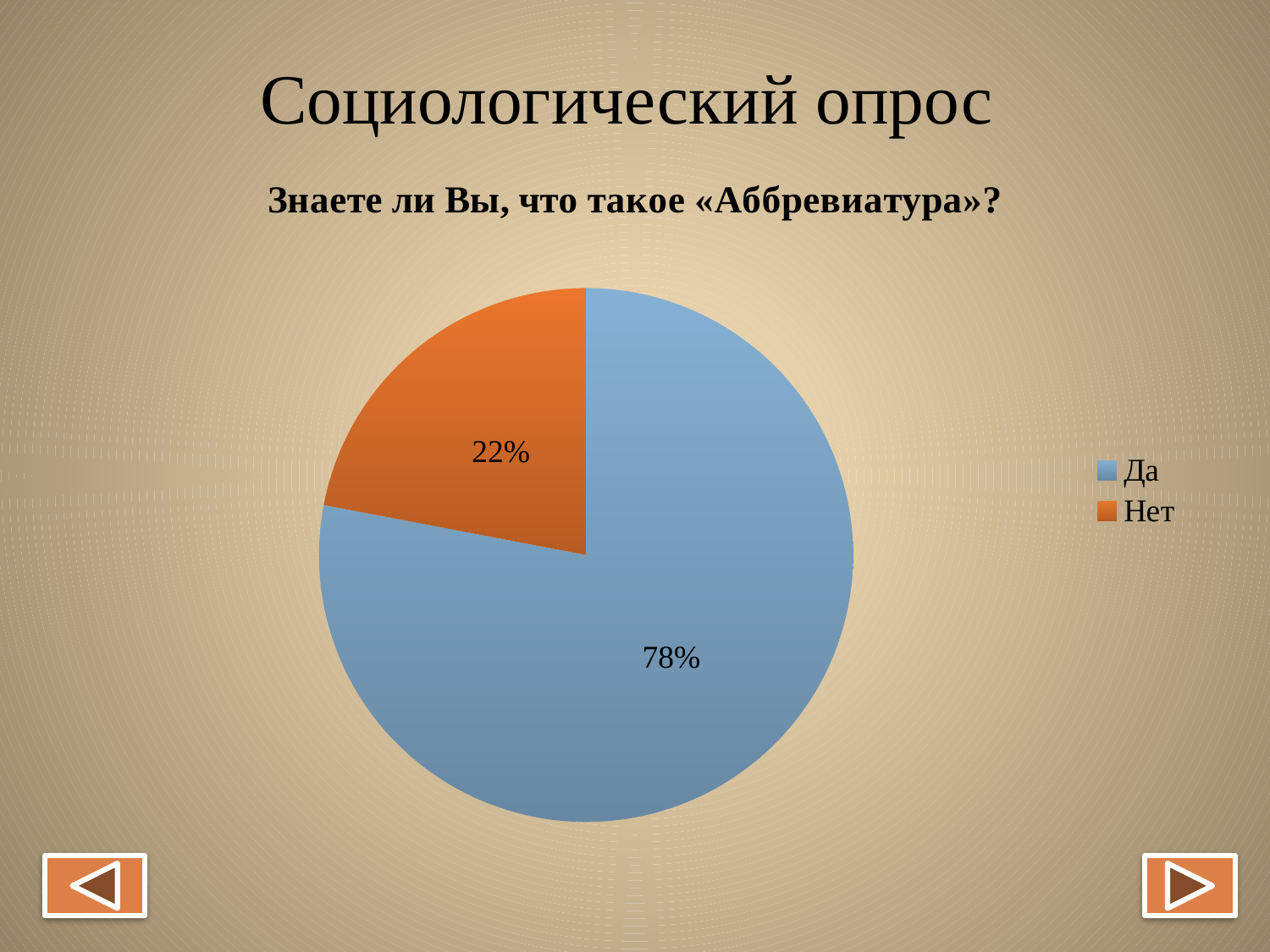

# Социологический опрос

### Chart: Знаете ли Вы, что такое «Аббревиатура»?

| Category |  |
|---|---|
| Да | 0.78 |
| Нет | 0.22 |